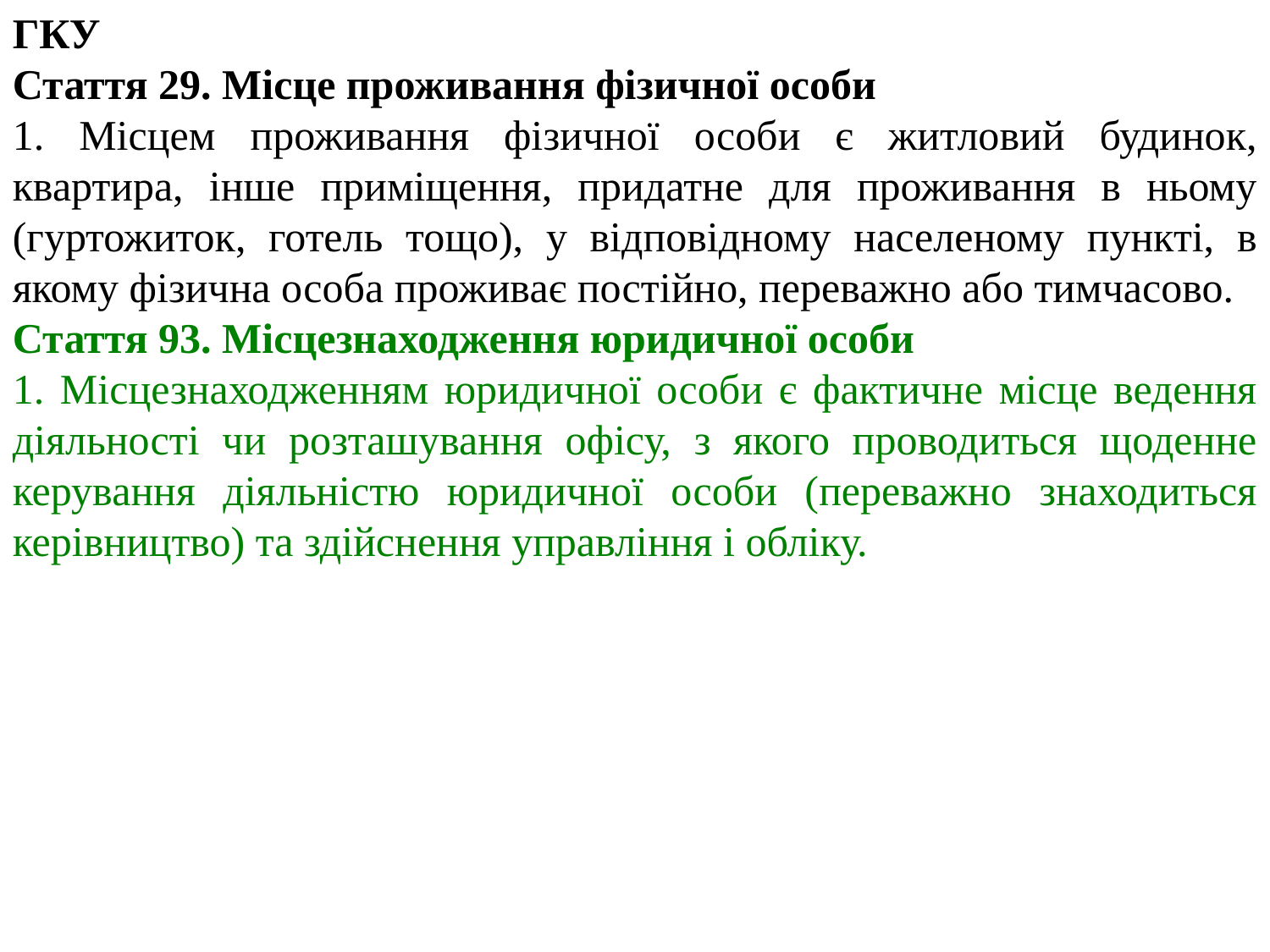

ГКУ
Стаття 29. Місце проживання фізичної особи
1. Місцем проживання фізичної особи є житловий будинок, квартира, інше приміщення, придатне для проживання в ньому (гуртожиток, готель тощо), у відповідному населеному пункті, в якому фізична особа проживає постійно, переважно або тимчасово.
Стаття 93. Місцезнаходження юридичної особи
1. Місцезнаходженням юридичної особи є фактичне місце ведення діяльності чи розташування офісу, з якого проводиться щоденне керування діяльністю юридичної особи (переважно знаходиться керівництво) та здійснення управління і обліку.